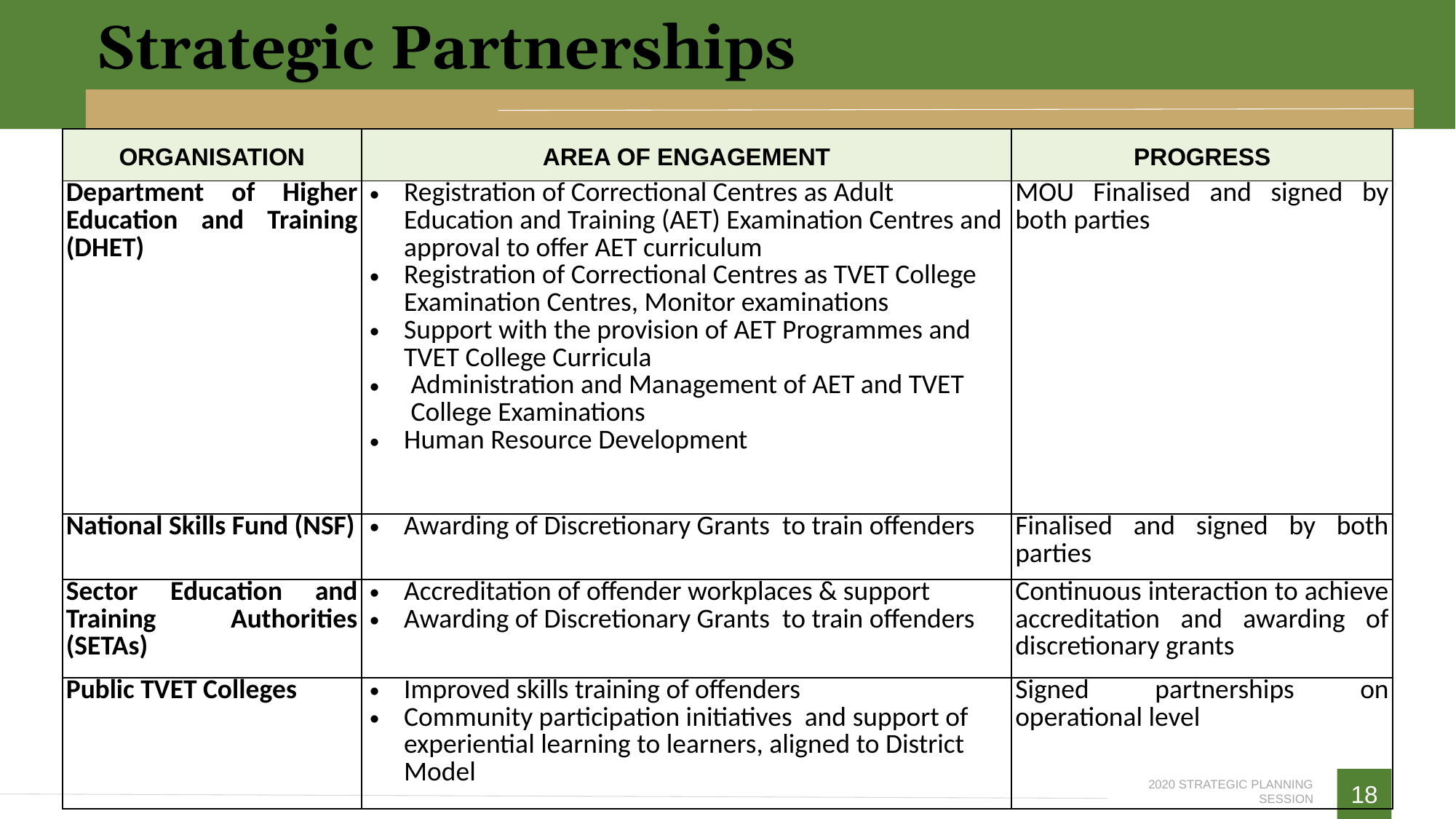

Strategic Partnerships

| ORGANISATION | AREA OF ENGAGEMENT | PROGRESS |
| --- | --- | --- |
| Department of Higher Education and Training (DHET) | Registration of Correctional Centres as Adult Education and Training (AET) Examination Centres and approval to offer AET curriculum Registration of Correctional Centres as TVET College Examination Centres, Monitor examinations Support with the provision of AET Programmes and TVET College Curricula Administration and Management of AET and TVET College Examinations Human Resource Development | MOU Finalised and signed by both parties |
| National Skills Fund (NSF) | Awarding of Discretionary Grants to train offenders | Finalised and signed by both parties |
| Sector Education and Training Authorities (SETAs) | Accreditation of offender workplaces & support Awarding of Discretionary Grants to train offenders | Continuous interaction to achieve accreditation and awarding of discretionary grants |
| Public TVET Colleges | Improved skills training of offenders Community participation initiatives and support of experiential learning to learners, aligned to District Model | Signed partnerships on operational level |